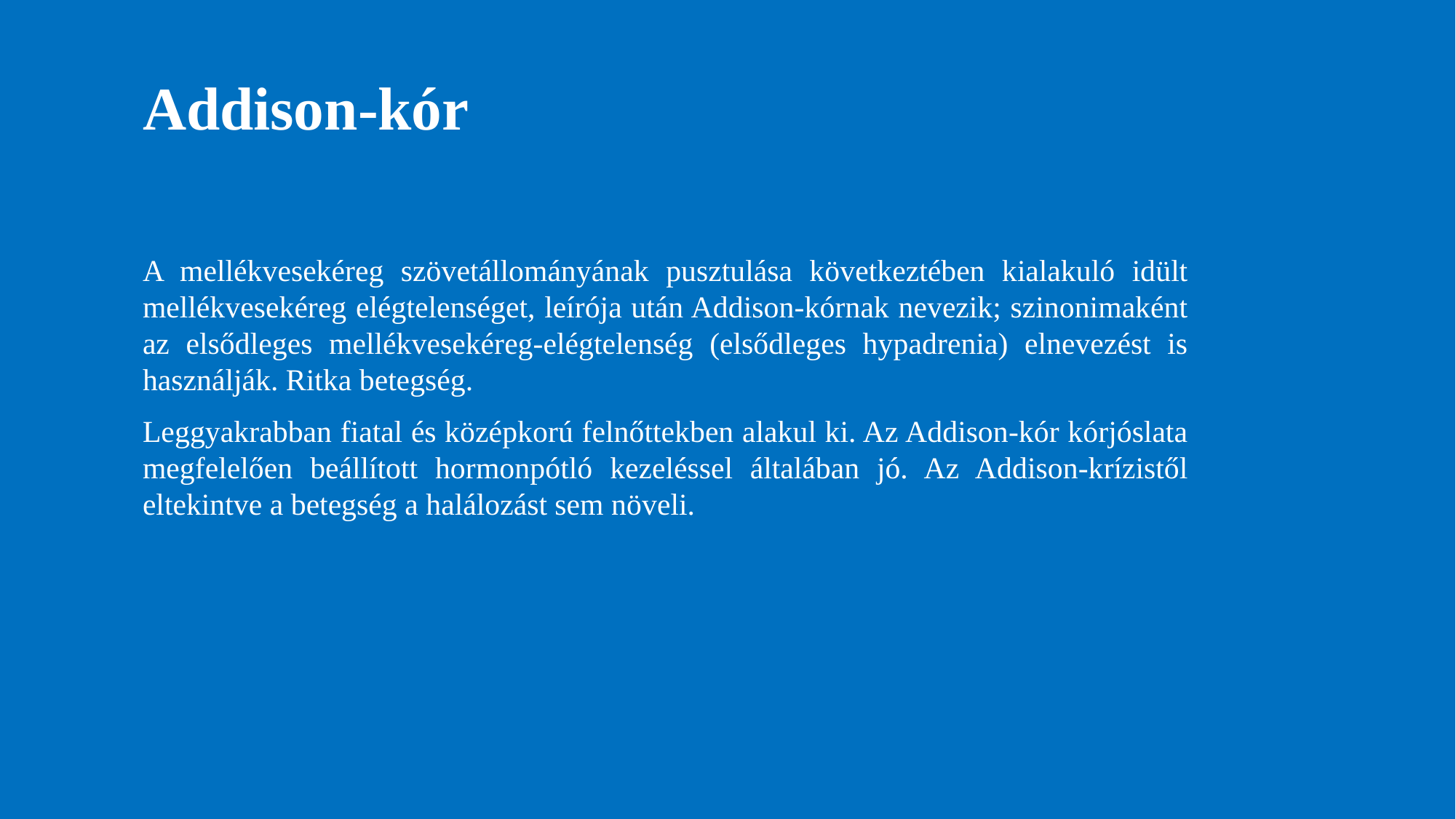

# Addison-kór
A mellékvesekéreg szövetállományának pusztulása következtében kialakuló idült mellékvesekéreg elégtelenséget, leírója után Addison-kórnak nevezik; szinonimaként az elsődleges mellékvesekéreg-elégtelenség (elsődleges hypadrenia) elnevezést is használják. Ritka betegség.
Leggyakrabban fiatal és középkorú felnőttekben alakul ki. Az Addison-kór kórjóslata megfelelően beállított hormonpótló kezeléssel általában jó. Az Addison-krízistől eltekintve a betegség a halálozást sem növeli.